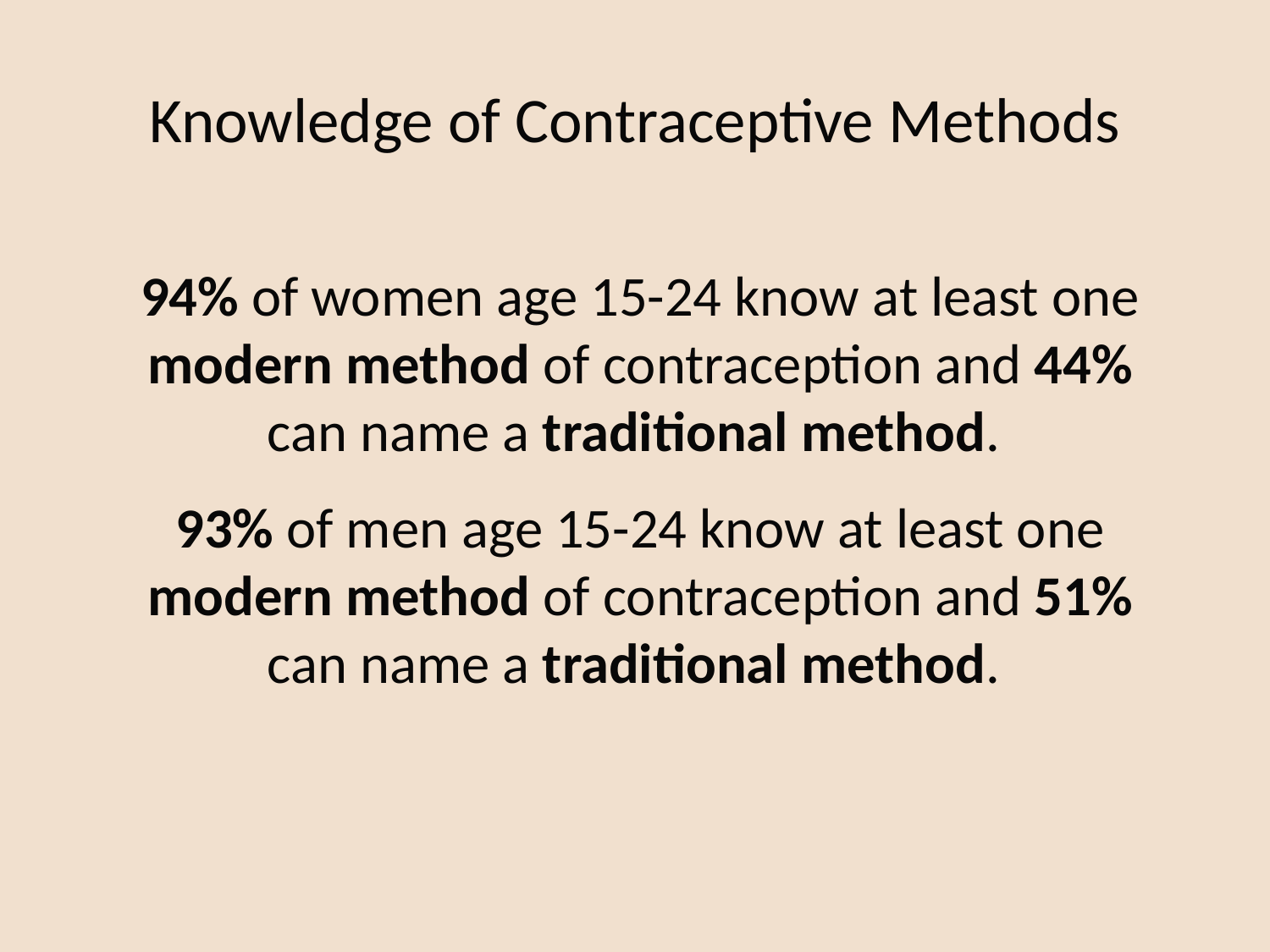

# Knowledge of Contraceptive Methods
94% of women age 15-24 know at least one modern method of contraception and 44% can name a traditional method.
93% of men age 15-24 know at least one modern method of contraception and 51% can name a traditional method.